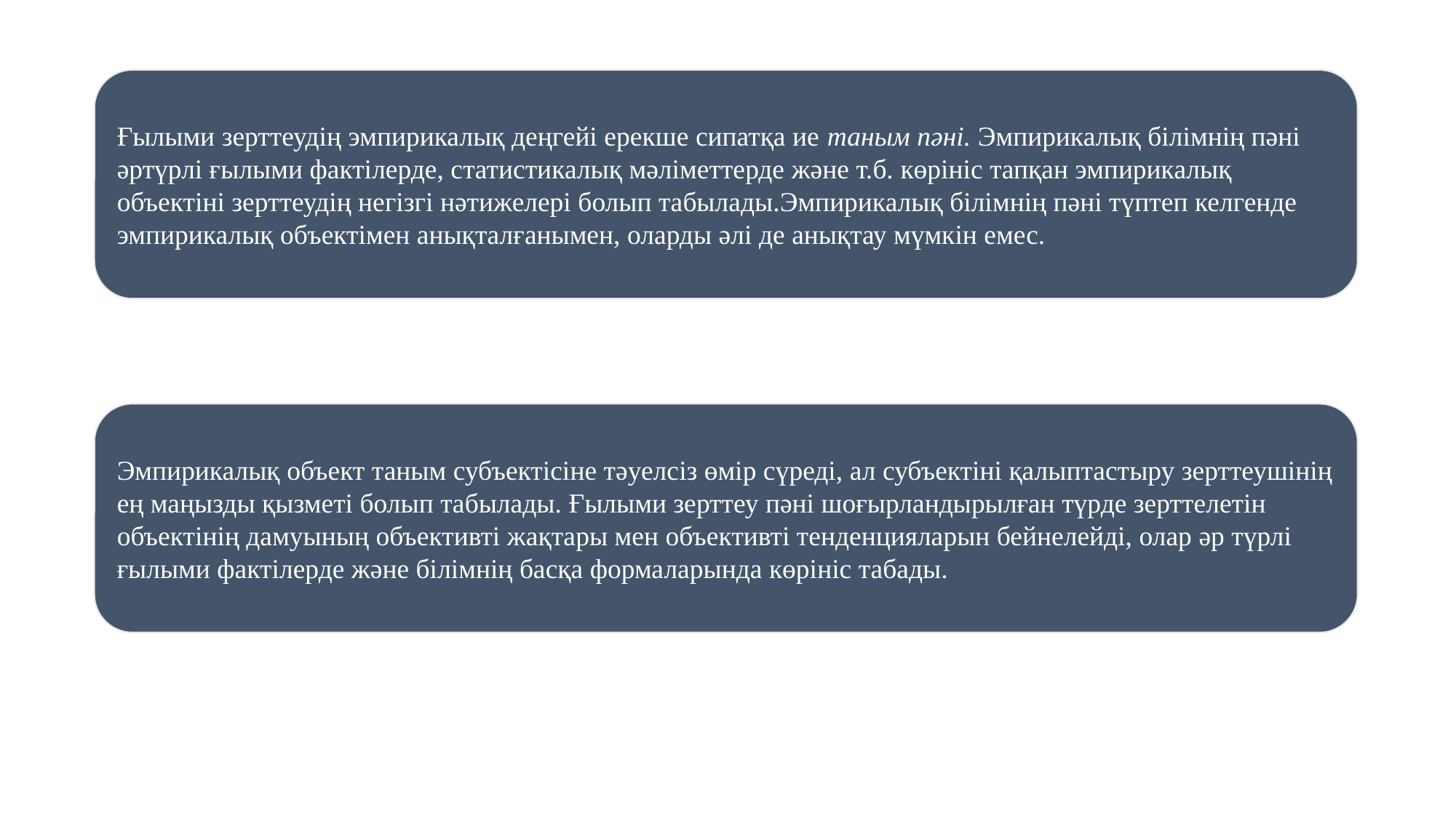

Ғылыми зерттеудің эмпирикалық деңгейі ерекше сипатқа ие таным пәні. Эмпирикалық білімнің пәні әртүрлі ғылыми фактілерде, статистикалық мәліметтерде және т.б. көрініс тапқан эмпирикалық объектіні зерттеудің негізгі нәтижелері болып табылады.Эмпирикалық білімнің пәні түптеп келгенде эмпирикалық объектімен анықталғанымен, оларды әлі де анықтау мүмкін емес.
Эмпирикалық объект таным субъектісіне тәуелсіз өмір сүреді, ал субъектіні қалыптастыру зерттеушінің ең маңызды қызметі болып табылады. Ғылыми зерттеу пәні шоғырландырылған түрде зерттелетін объектінің дамуының объективті жақтары мен объективті тенденцияларын бейнелейді, олар әр түрлі ғылыми фактілерде және білімнің басқа формаларында көрініс табады.